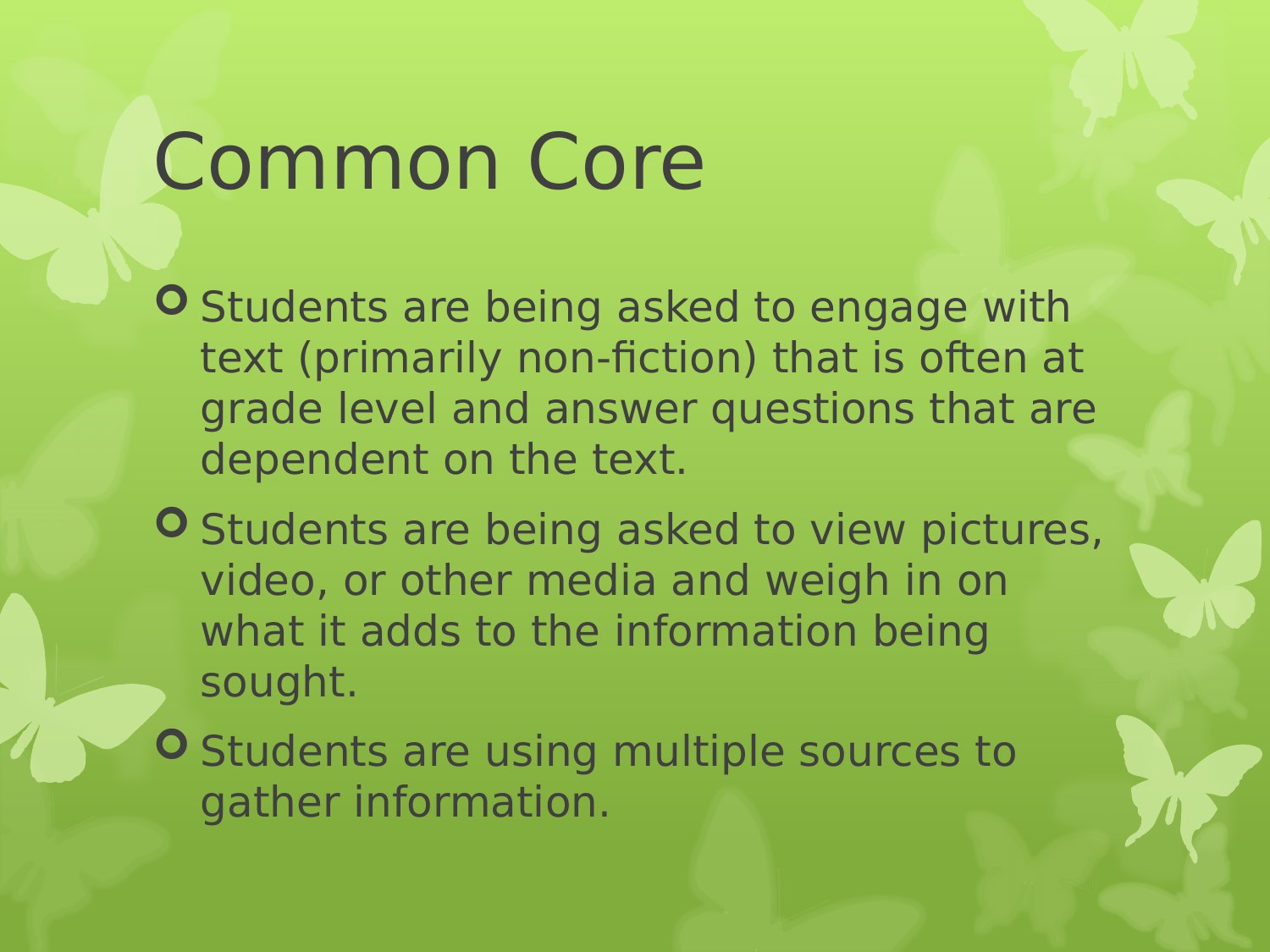

# Common Core
Students are being asked to engage with text (primarily non-fiction) that is often at grade level and answer questions that are dependent on the text.
Students are being asked to view pictures, video, or other media and weigh in on what it adds to the information being sought.
Students are using multiple sources to gather information.